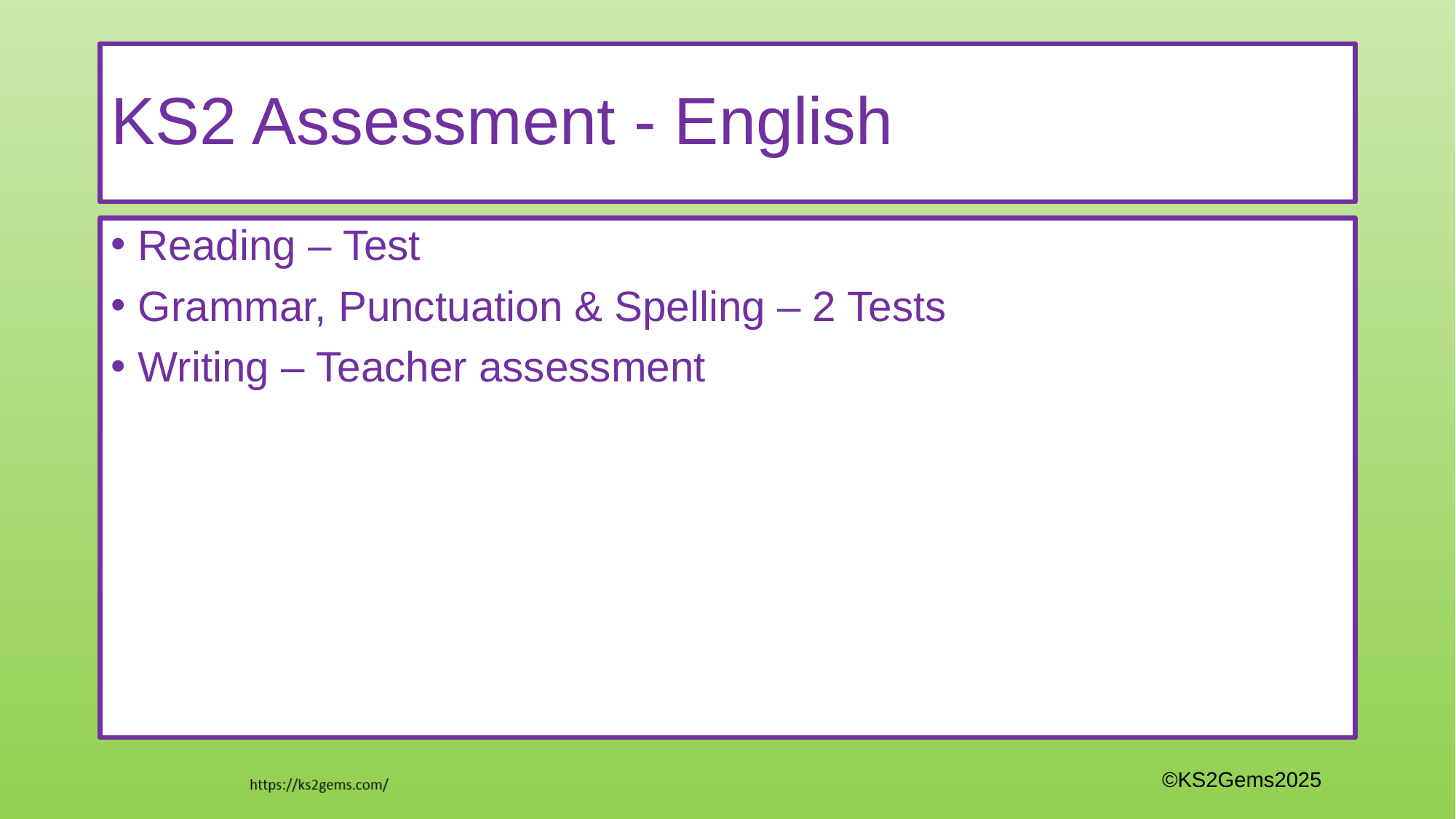

# KS2 Assessment - English
Reading – Test
Grammar, Punctuation & Spelling – 2 Tests
Writing – Teacher assessment